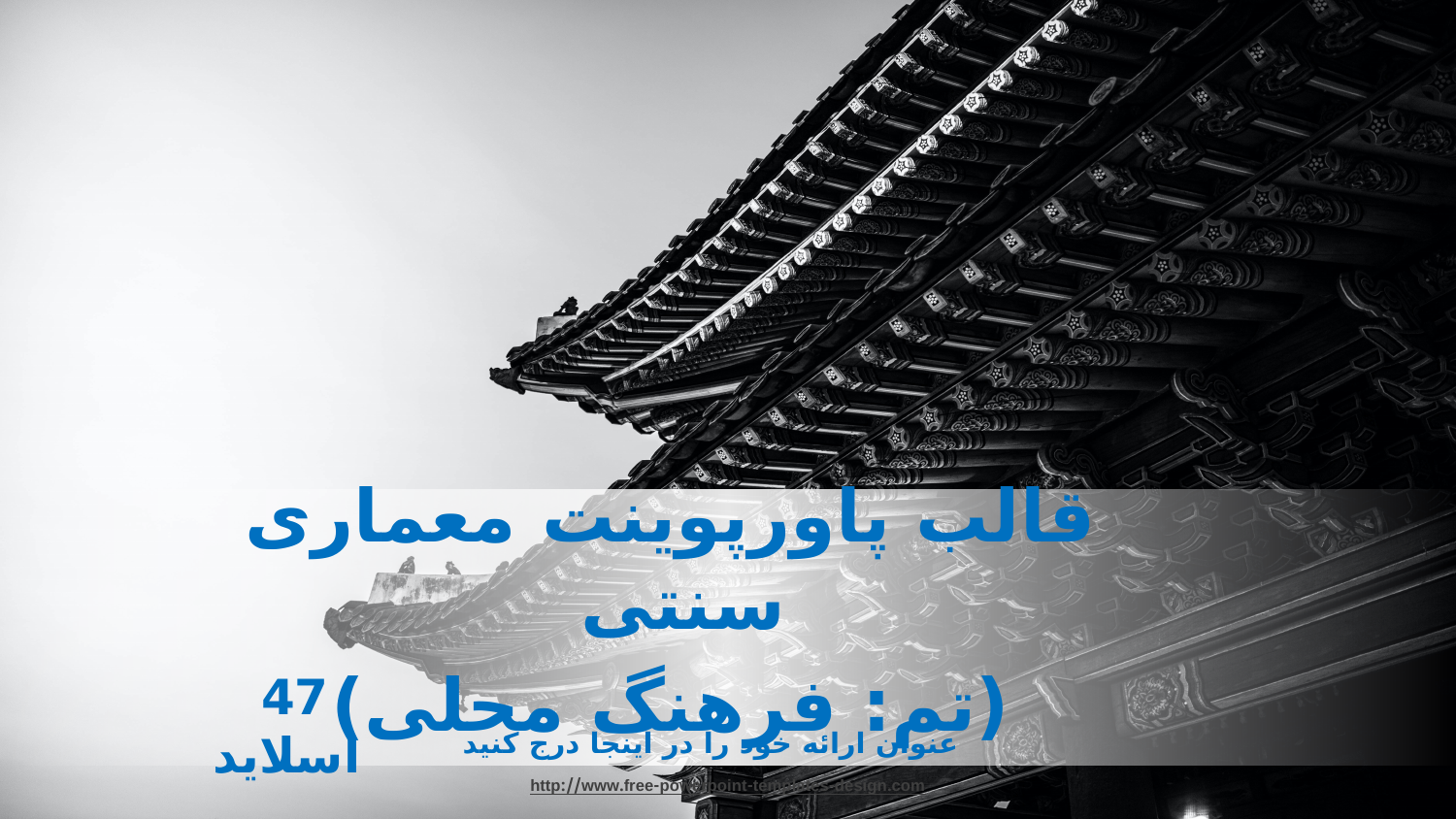

قالب پاورپوینت معماری سنتی
(تم: فرهنگ محلی)
47  اسلاید
عنوان ارائه خود را در اینجا درج کنید
http://www.free-powerpoint-templates-design.com